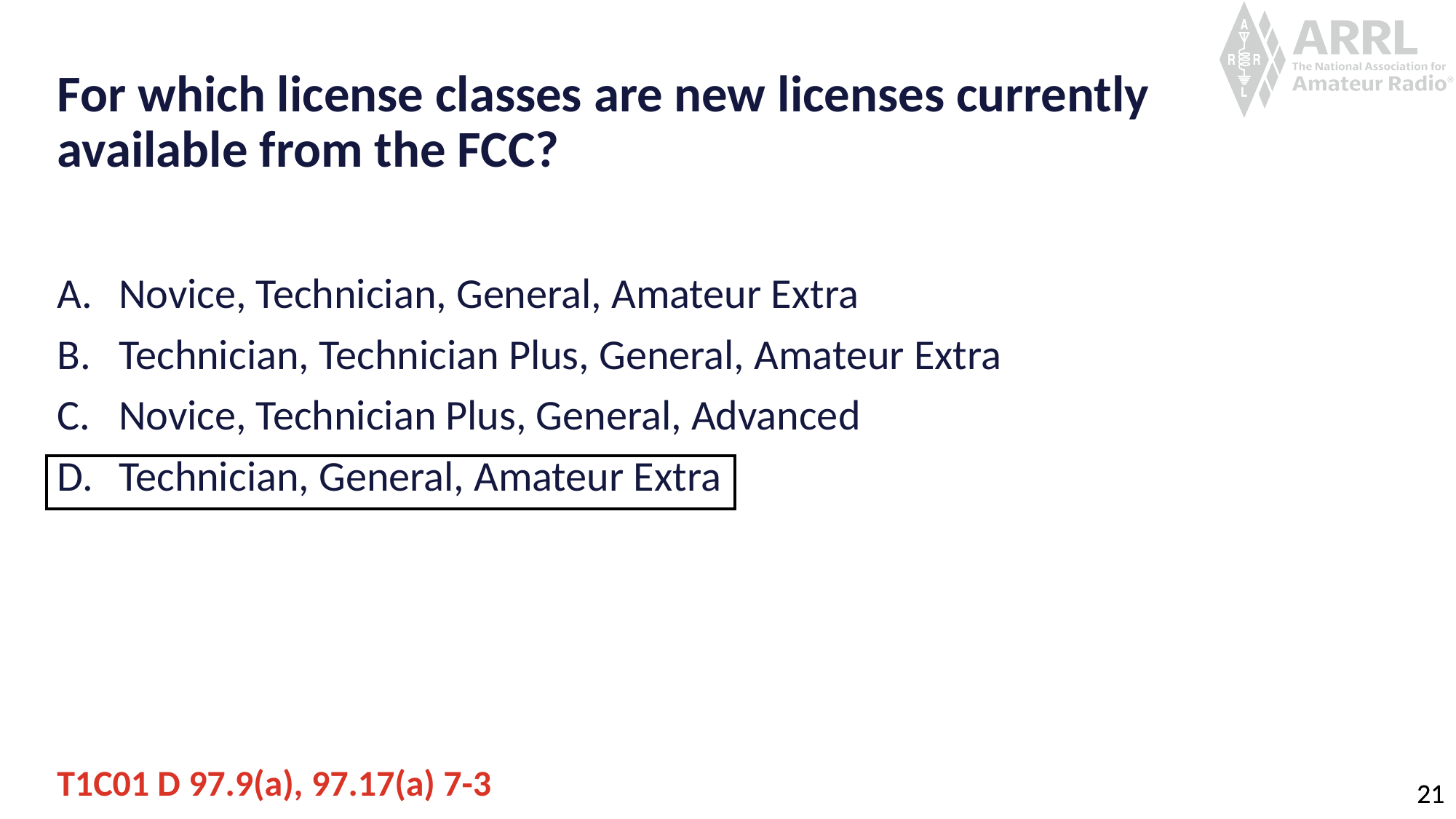

# For which license classes are new licenses currently available from the FCC?
Novice, Technician, General, Amateur Extra
Technician, Technician Plus, General, Amateur Extra
Novice, Technician Plus, General, Advanced
Technician, General, Amateur Extra

T1C01 D 97.9(a), 97.17(a) 7-3